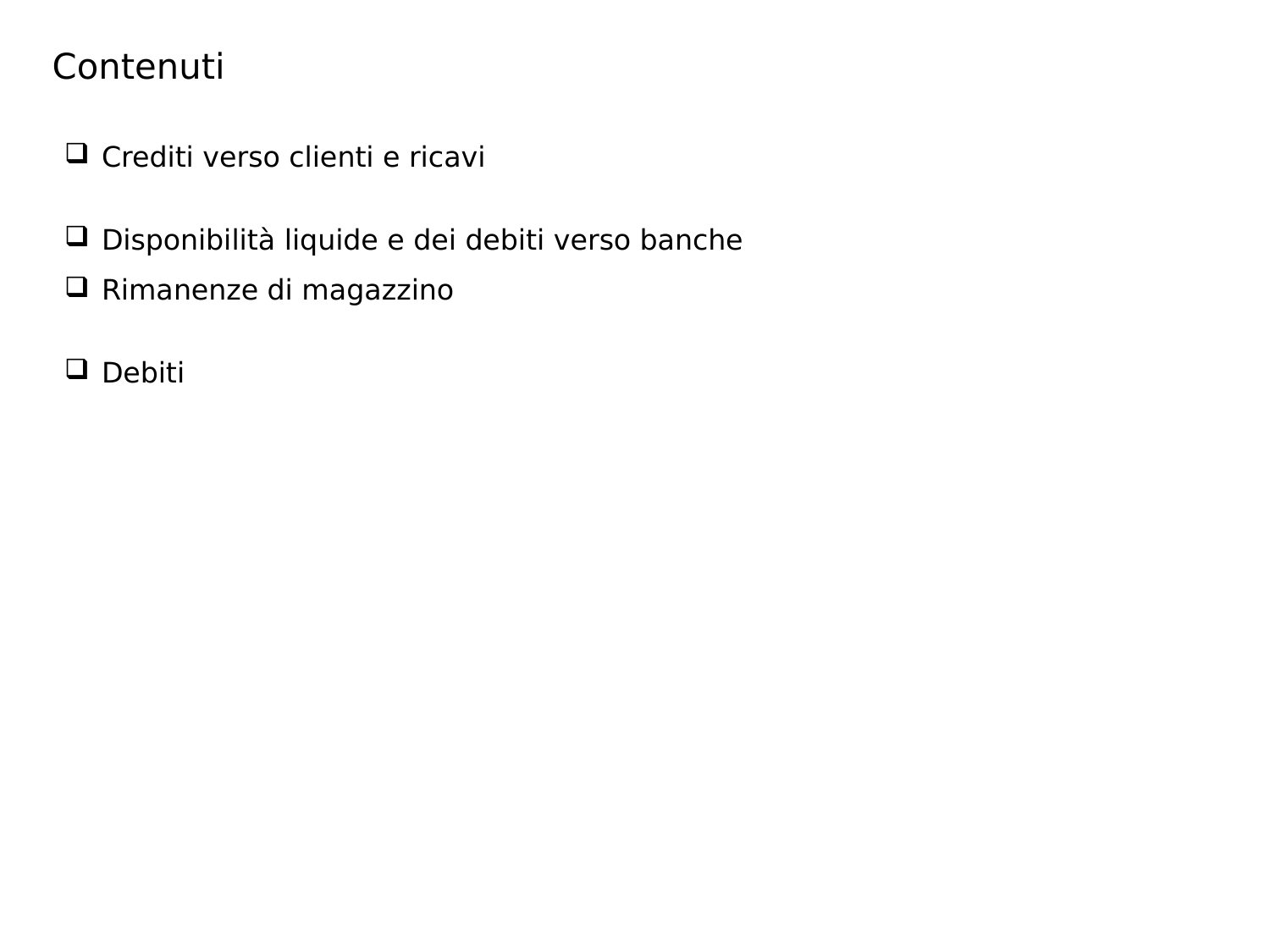

# Contenuti
Crediti verso clienti e ricavi
Disponibilità liquide e dei debiti verso banche
Rimanenze di magazzino
Debiti